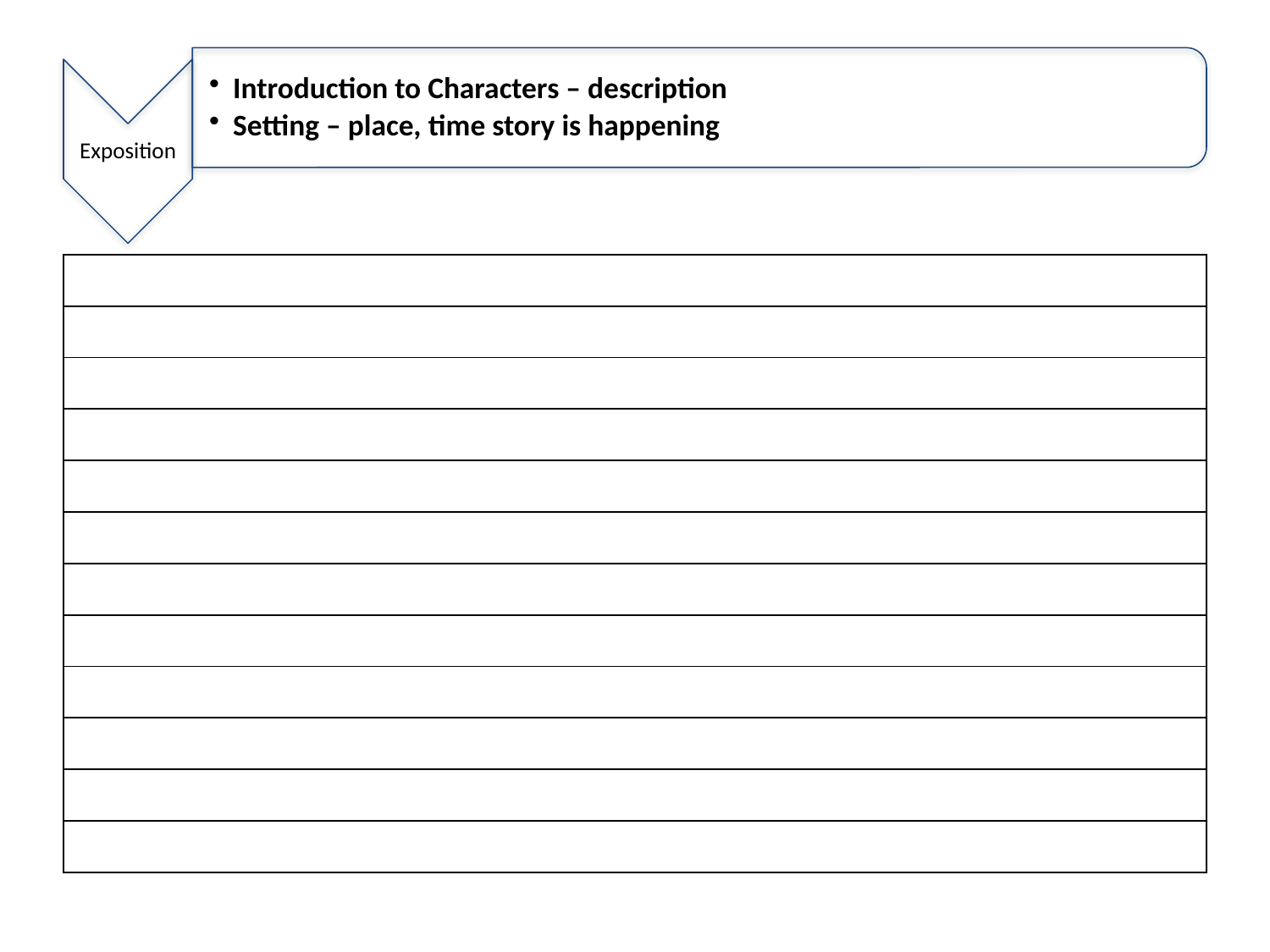

Introduction to Characters – description
Setting – place, time story is happening

Exposition
|  |
| --- |
|  |
|  |
|  |
|  |
|  |
|  |
|  |
|  |
|  |
|  |
|  |